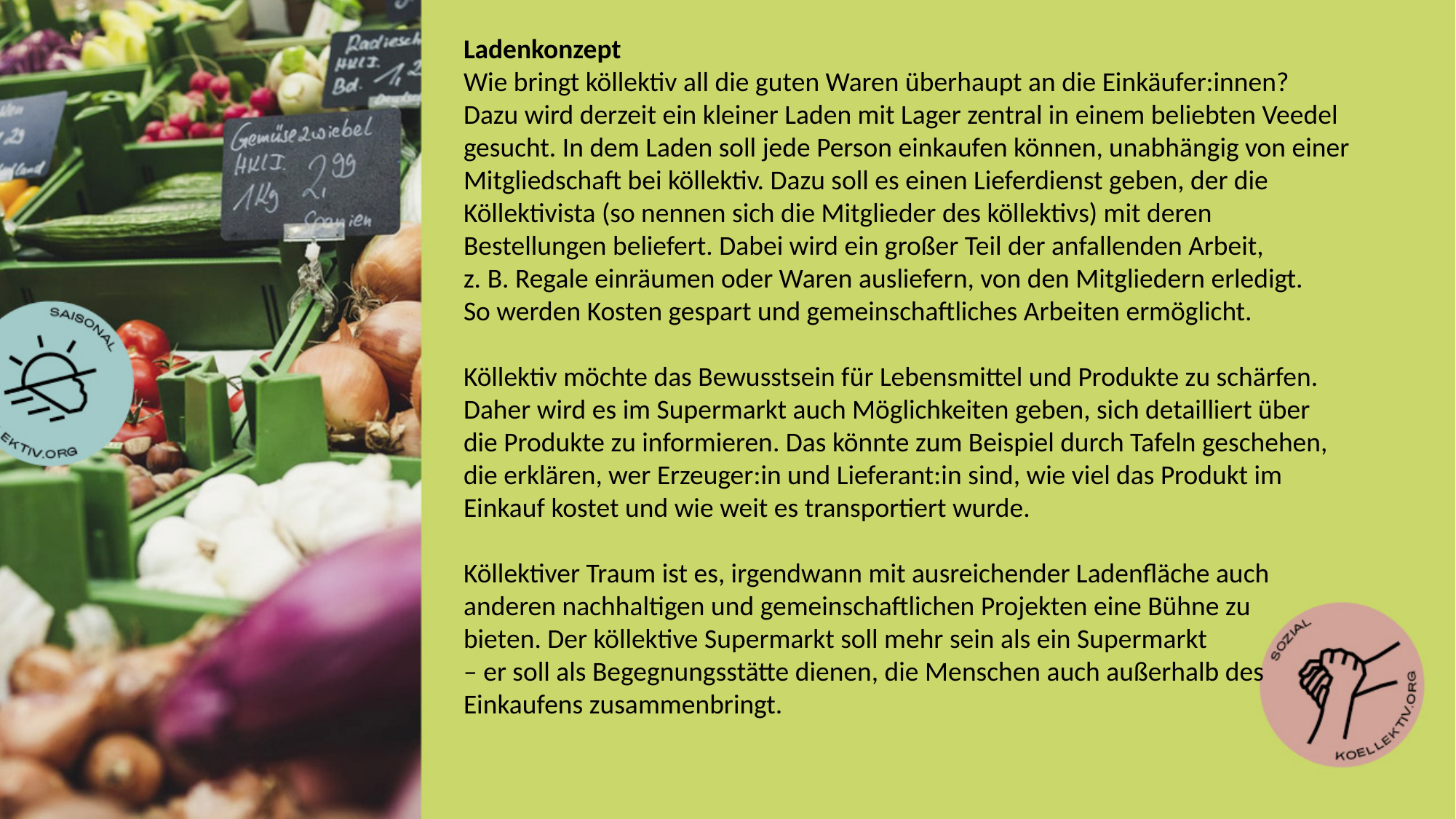

Ladenkonzept
Wie bringt köllektiv all die guten Waren überhaupt an die Einkäufer:innen?
Dazu wird derzeit ein kleiner Laden mit Lager zentral in einem beliebten Veedel gesucht. In dem Laden soll jede Person einkaufen können, unabhängig von einer Mitgliedschaft bei köllektiv. Dazu soll es einen Lieferdienst geben, der die Köllektivista (so nennen sich die Mitglieder des köllektivs) mit deren Bestellungen beliefert. Dabei wird ein großer Teil der anfallenden Arbeit,
z. B. Regale einräumen oder Waren ausliefern, von den Mitgliedern erledigt.
So werden Kosten gespart und gemeinschaftliches Arbeiten ermöglicht.

Köllektiv möchte das Bewusstsein für Lebensmittel und Produkte zu schärfen. Daher wird es im Supermarkt auch Möglichkeiten geben, sich detailliert über
die Produkte zu informieren. Das könnte zum Beispiel durch Tafeln geschehen, die erklären, wer Erzeuger:in und Lieferant:in sind, wie viel das Produkt im Einkauf kostet und wie weit es transportiert wurde.

Köllektiver Traum ist es, irgendwann mit ausreichender Ladenfläche auch anderen nachhaltigen und gemeinschaftlichen Projekten eine Bühne zu
bieten. Der köllektive Supermarkt soll mehr sein als ein Supermarkt
– er soll als Begegnungsstätte dienen, die Menschen auch außerhalb des Einkaufens zusammenbringt.